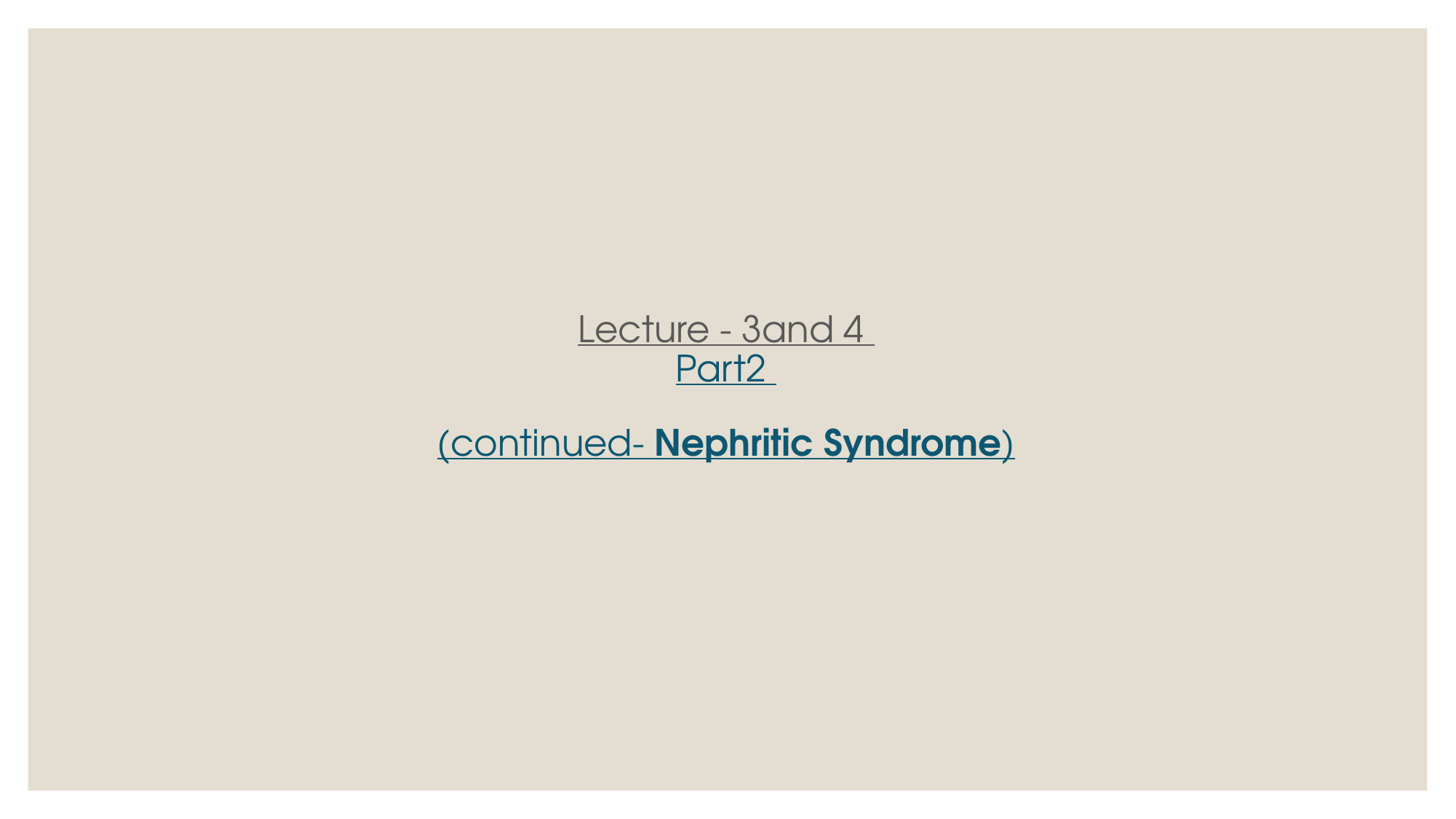

# Lecture - 3and 4 Part2
(continued- Nephritic Syndrome)